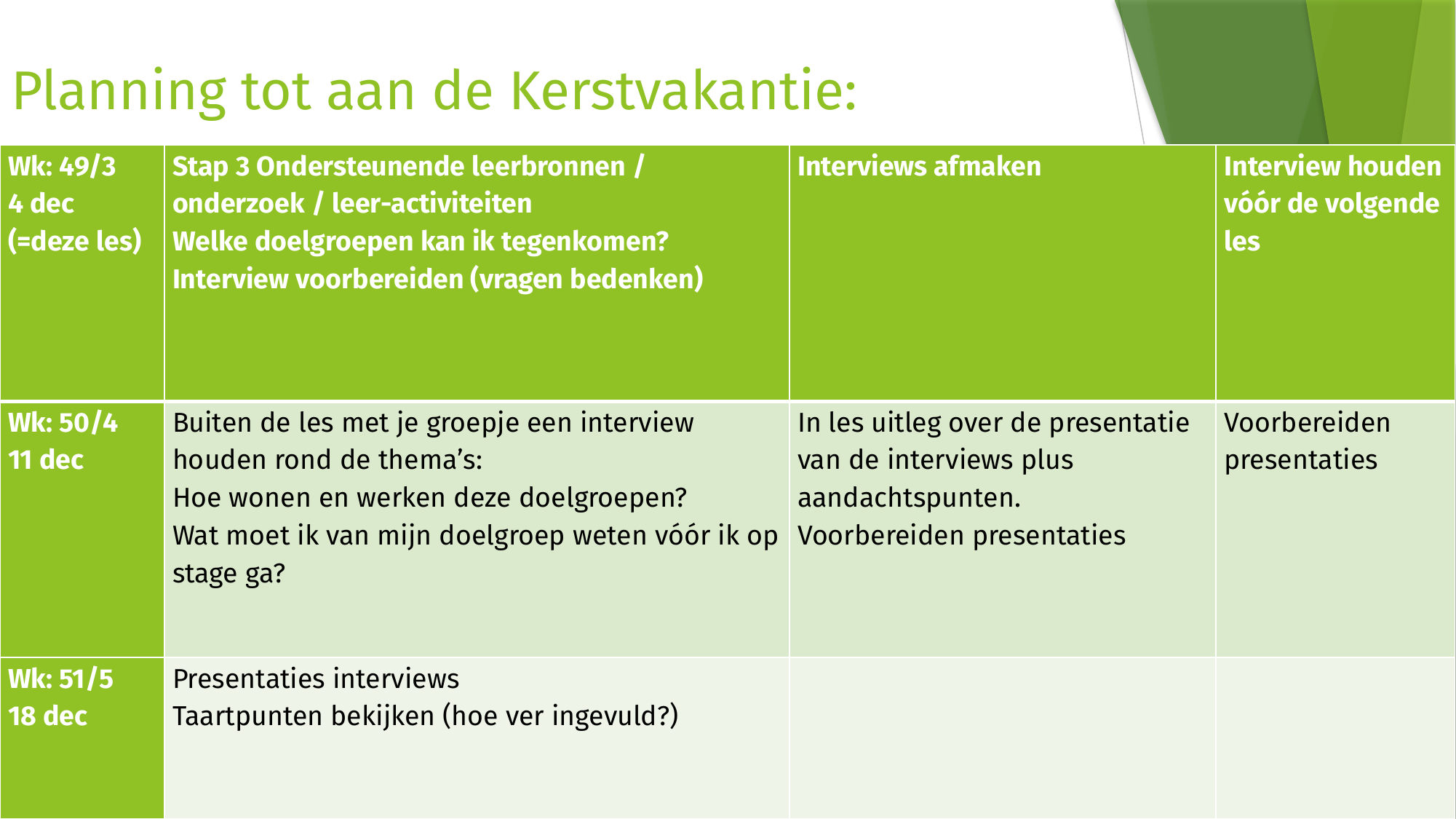

# Planning tot aan de Kerstvakantie:
| Wk: 49/3 4 dec (=deze les) | Stap 3 Ondersteunende leerbronnen / onderzoek / leer-activiteiten Welke doelgroepen kan ik tegenkomen? Interview voorbereiden (vragen bedenken) | Interviews afmaken | Interview houden vóór de volgende les |
| --- | --- | --- | --- |
| Wk: 50/4 11 dec | Buiten de les met je groepje een interview houden rond de thema’s: Hoe wonen en werken deze doelgroepen? Wat moet ik van mijn doelgroep weten vóór ik op stage ga? | In les uitleg over de presentatie van de interviews plus aandachtspunten. Voorbereiden presentaties | Voorbereiden presentaties |
| Wk: 51/5 18 dec | Presentaties interviews Taartpunten bekijken (hoe ver ingevuld?) |  |  |